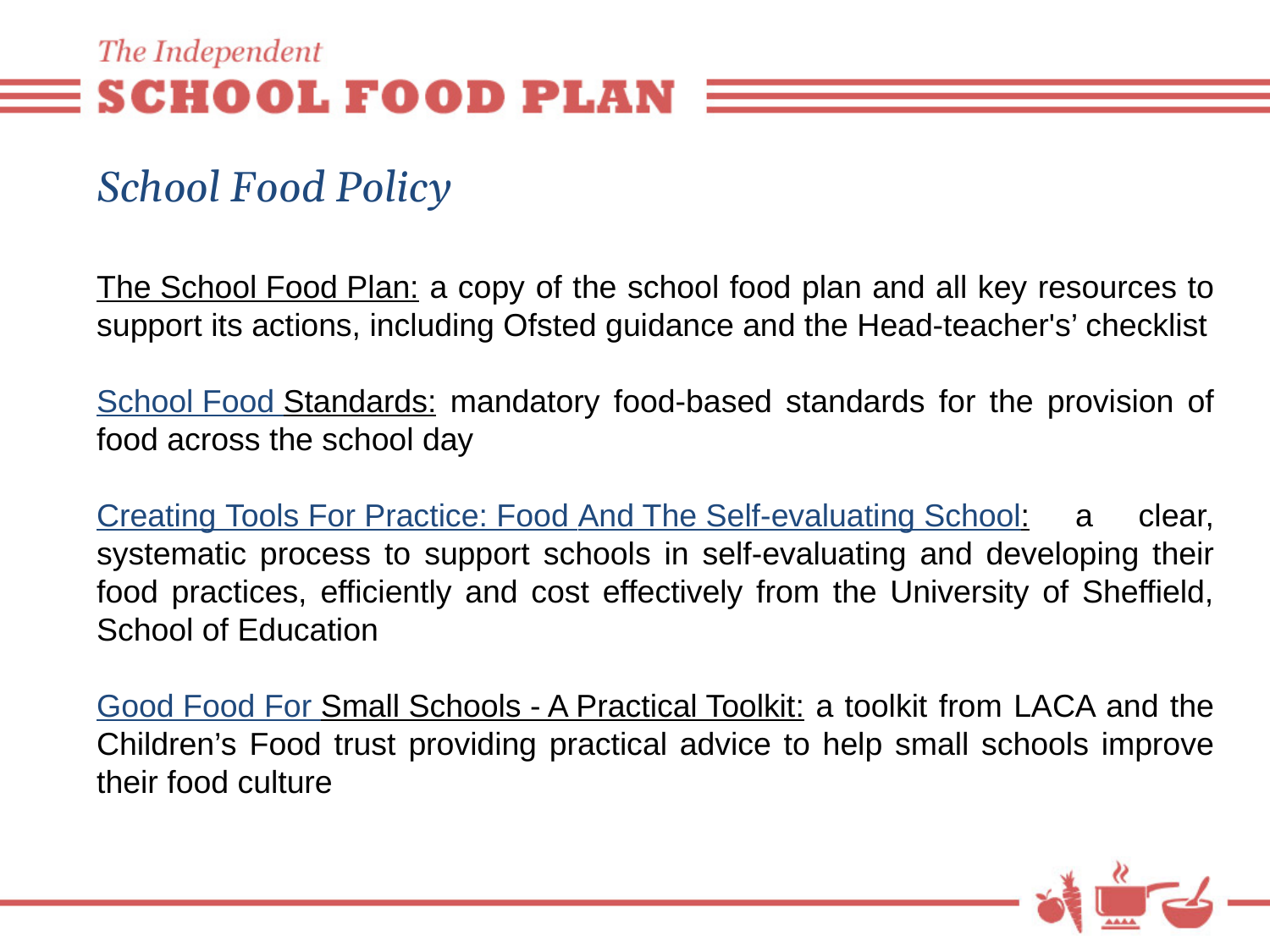

# School Food Policy
The School Food Plan: a copy of the school food plan and all key resources to support its actions, including Ofsted guidance and the Head-teacher's’ checklist

School Food Standards: mandatory food-based standards for the provision of food across the school day

Creating Tools For Practice: Food And The Self-evaluating School: a clear, systematic process to support schools in self-evaluating and developing their food practices, efficiently and cost effectively from the University of Sheffield, School of Education

Good Food For Small Schools - A Practical Toolkit: a toolkit from LACA and the Children’s Food trust providing practical advice to help small schools improve their food culture